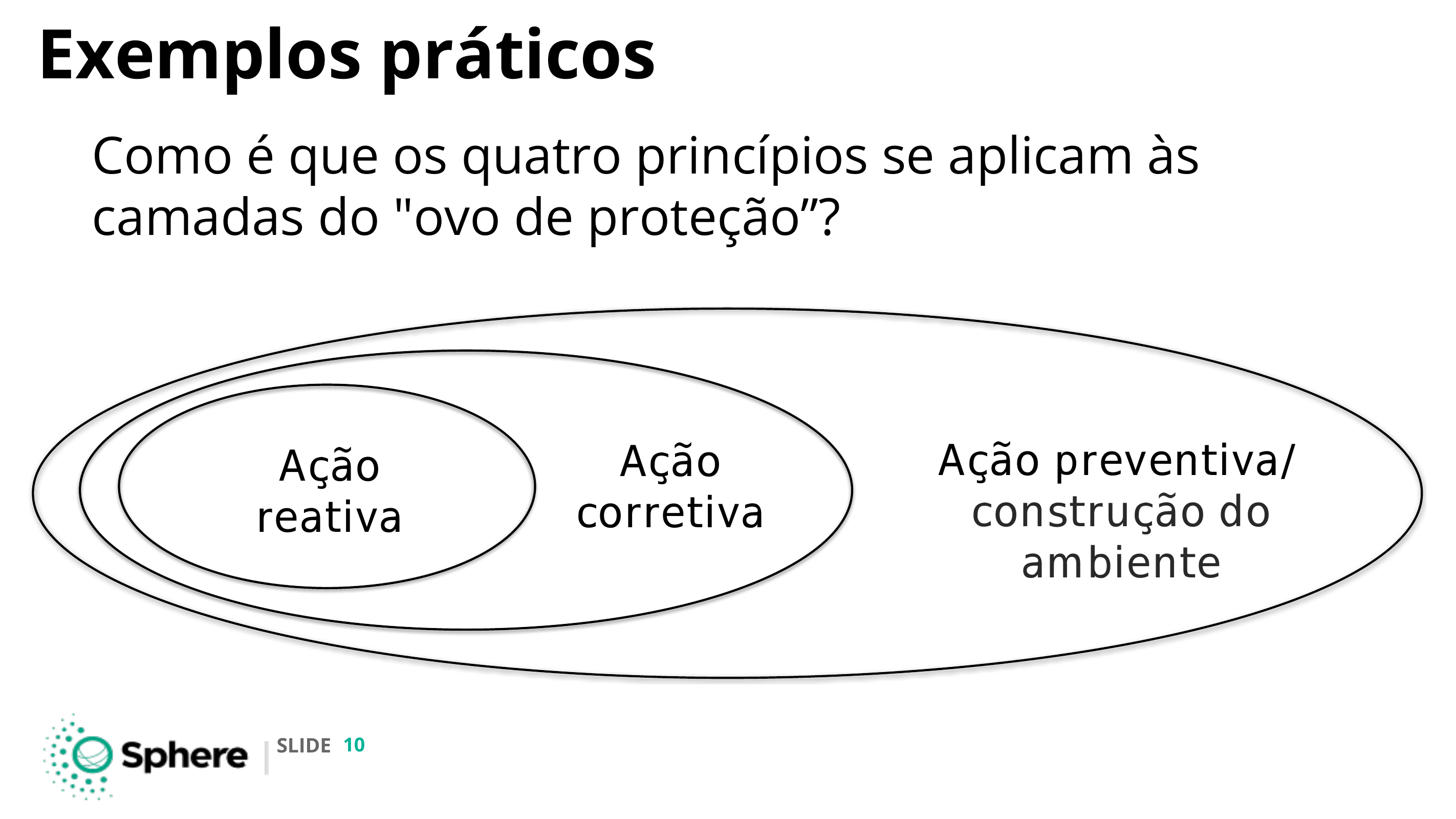

# Exemplos práticos
Como é que os quatro princípios se aplicam às camadas do "ovo de proteção”?

Ação preventiva/ construção do ambiente

Ação corretiva

Ação reativa
10